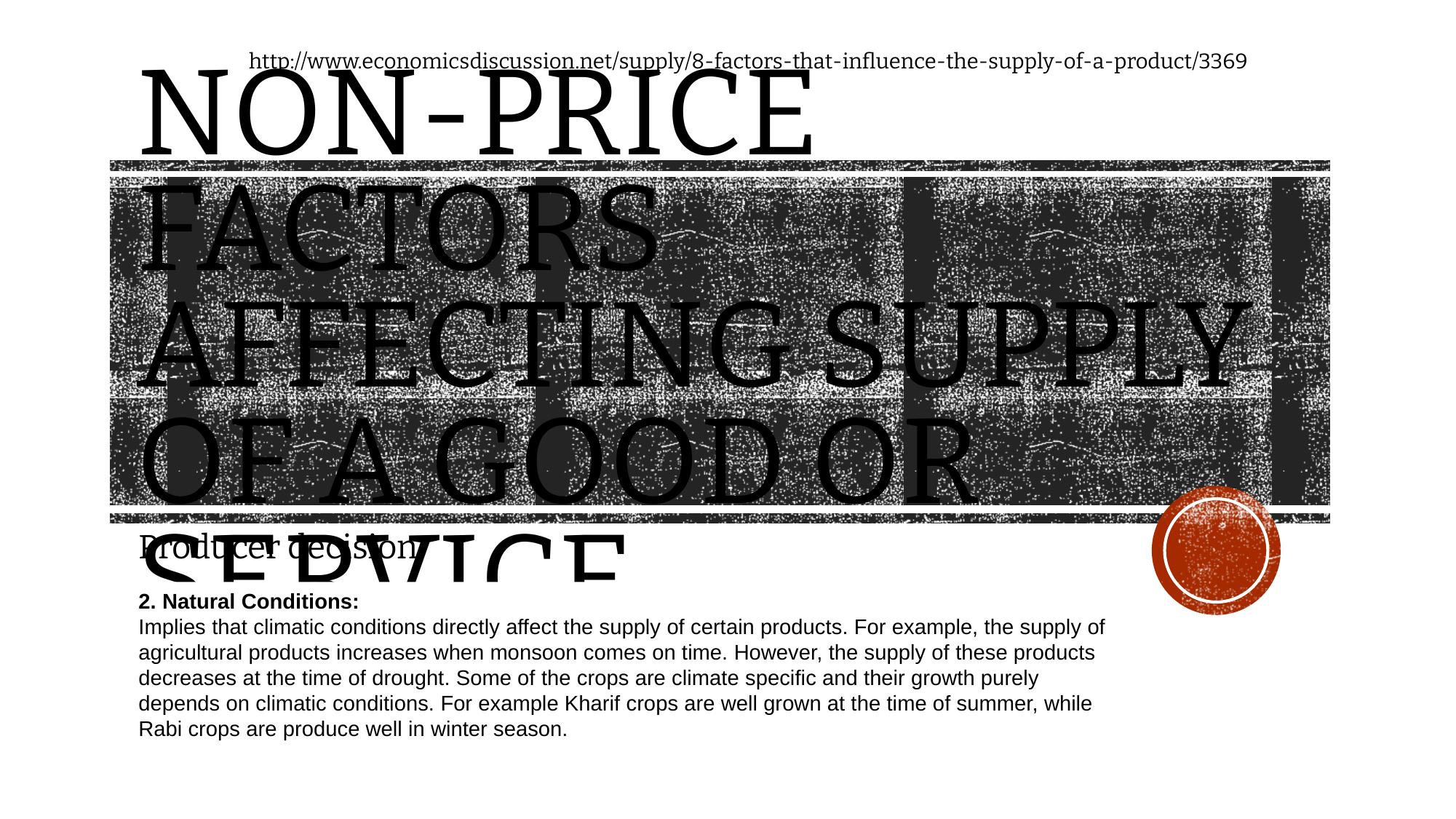

http://www.economicsdiscussion.net/supply/8-factors-that-influence-the-supply-of-a-product/3369
# Non-price Factors affecting Supply of a good or service
Producer decision
2. Natural Conditions:
Implies that climatic conditions directly affect the supply of certain products. For example, the supply of agricultural products increases when monsoon comes on time. However, the supply of these products decreases at the time of drought. Some of the crops are climate specific and their growth purely depends on climatic conditions. For example Kharif crops are well grown at the time of summer, while Rabi crops are produce well in winter season.